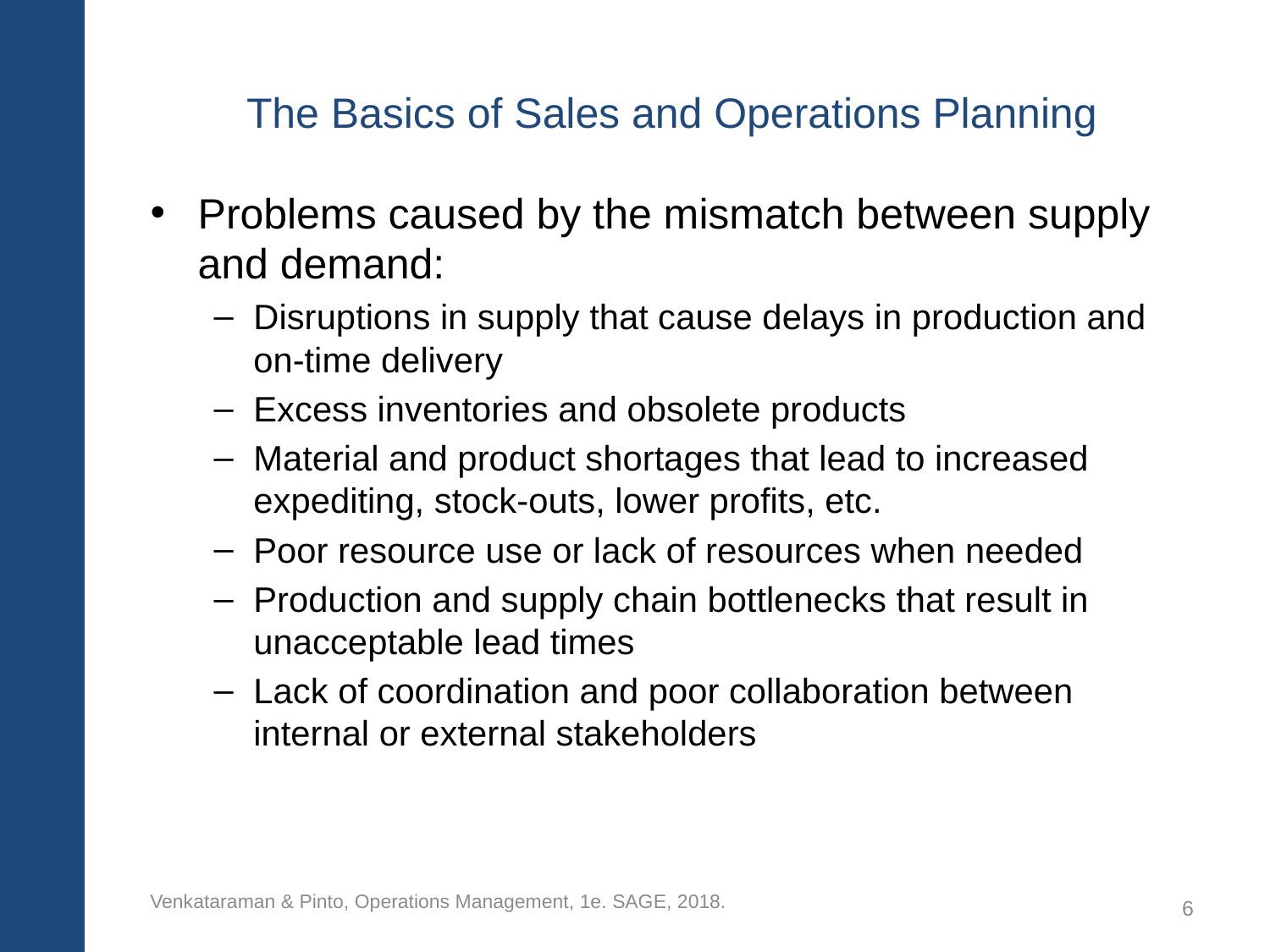

# The Basics of Sales and Operations Planning
Problems caused by the mismatch between supply and demand:
Disruptions in supply that cause delays in production and on-time delivery
Excess inventories and obsolete products
Material and product shortages that lead to increased expediting, stock-outs, lower profits, etc.
Poor resource use or lack of resources when needed
Production and supply chain bottlenecks that result in unacceptable lead times
Lack of coordination and poor collaboration between internal or external stakeholders
Venkataraman & Pinto, Operations Management, 1e. SAGE, 2018.
6